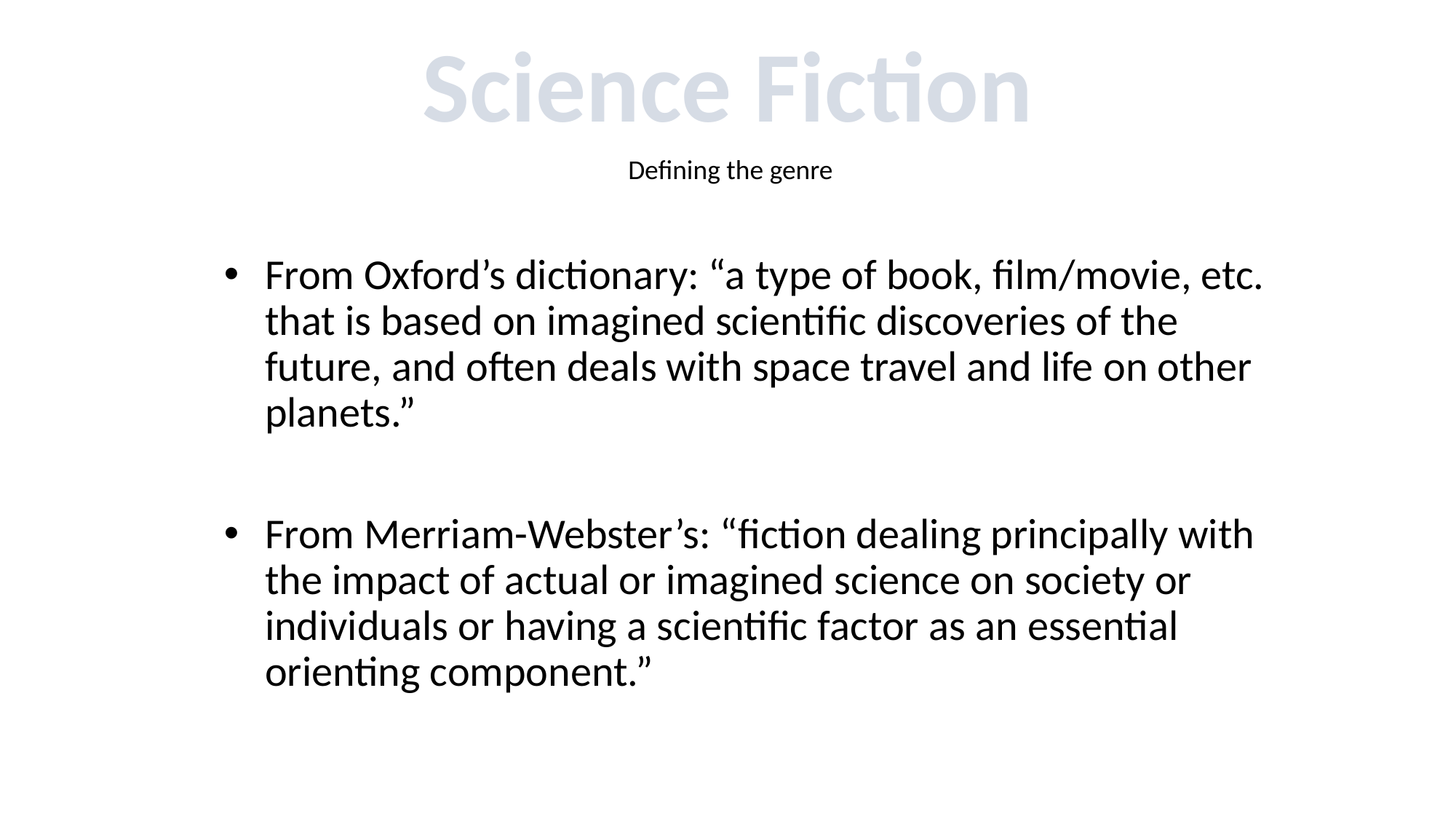

Science Fiction
Defining the genre
From Oxford’s dictionary: “a type of book, film/movie, etc. that is based on imagined scientific discoveries of the future, and often deals with space travel and life on other planets.”

From Merriam-Webster’s: “fiction dealing principally with the impact of actual or imagined science on society or individuals or having a scientific factor as an essential orienting component.”